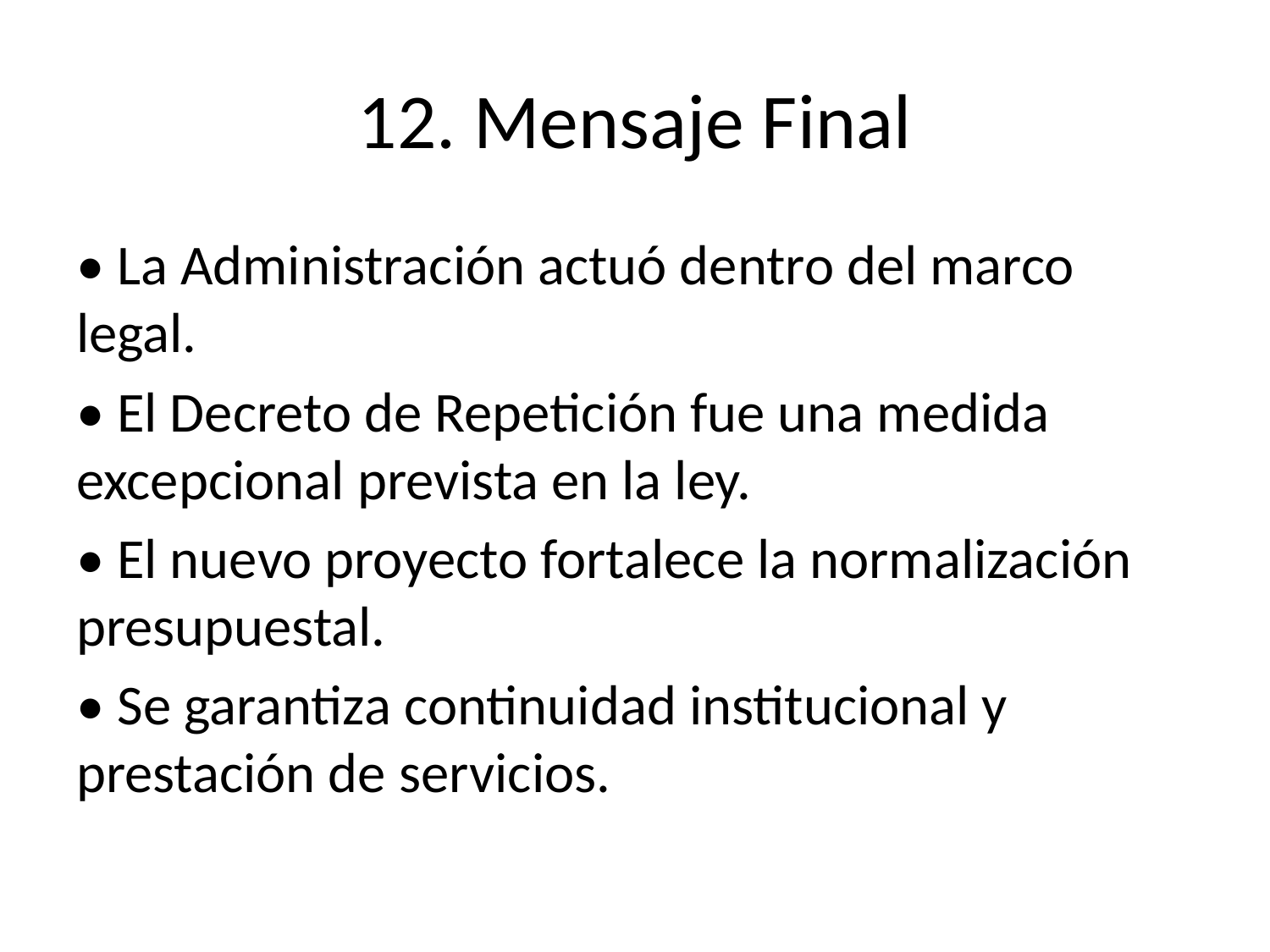

# 12. Mensaje Final
• La Administración actuó dentro del marco legal.
• El Decreto de Repetición fue una medida excepcional prevista en la ley.
• El nuevo proyecto fortalece la normalización presupuestal.
• Se garantiza continuidad institucional y prestación de servicios.